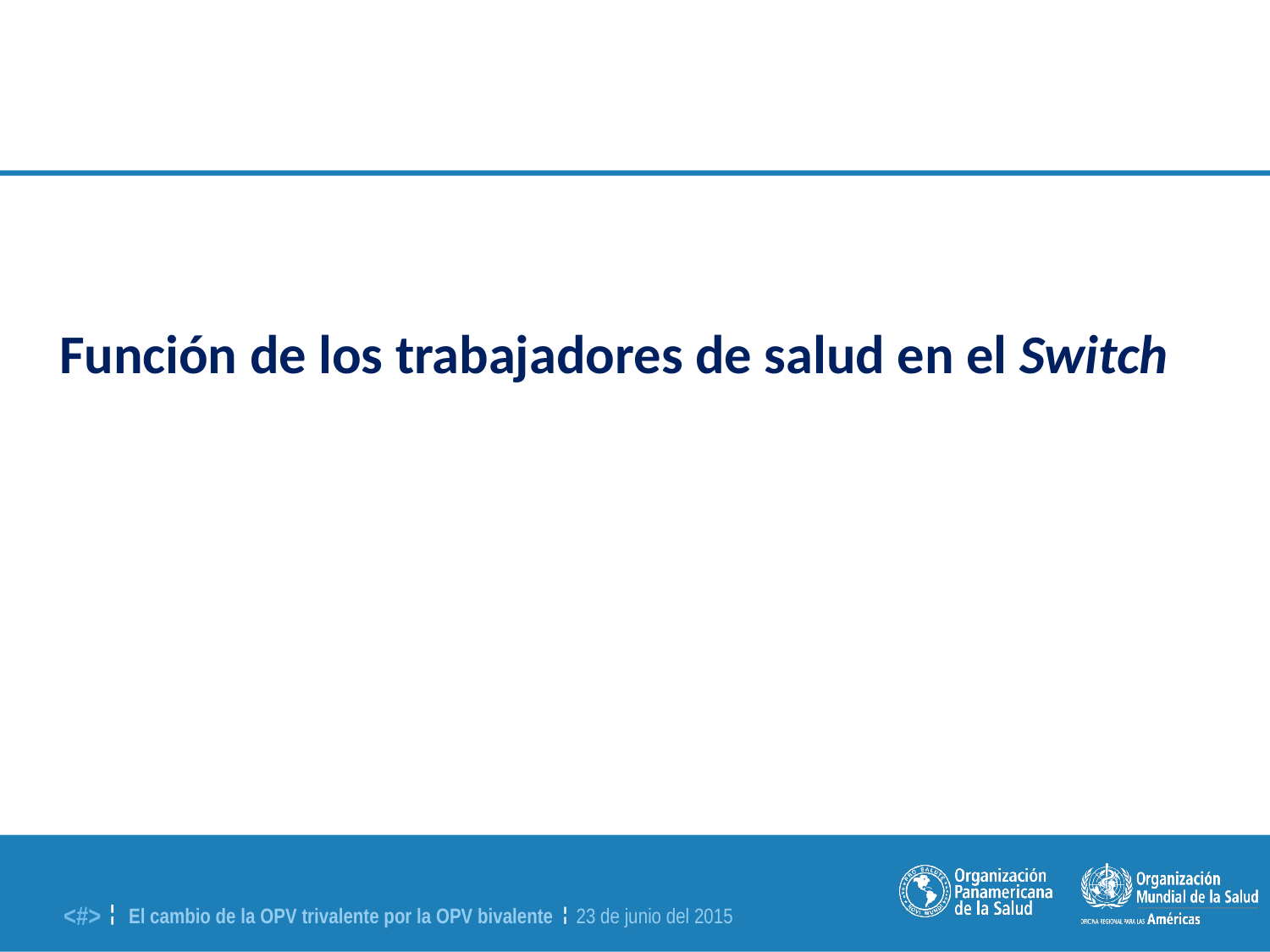

Función de los trabajadores de salud en el Switch